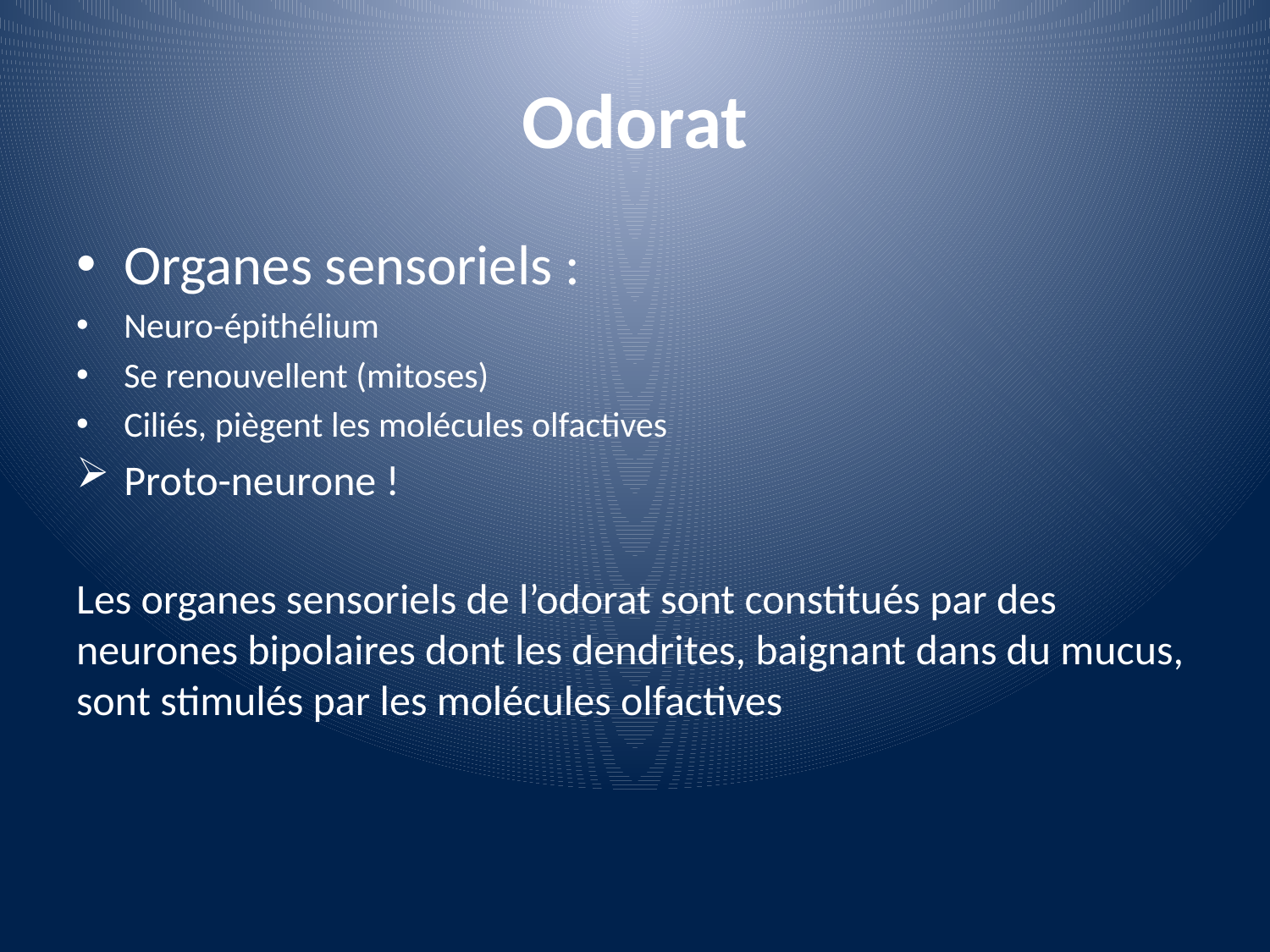

# Odorat
Organes sensoriels :
Neuro-épithélium
Se renouvellent (mitoses)
Ciliés, piègent les molécules olfactives
Proto-neurone !

Les organes sensoriels de l’odorat sont constitués par des neurones bipolaires dont les dendrites, baignant dans du mucus, sont stimulés par les molécules olfactives